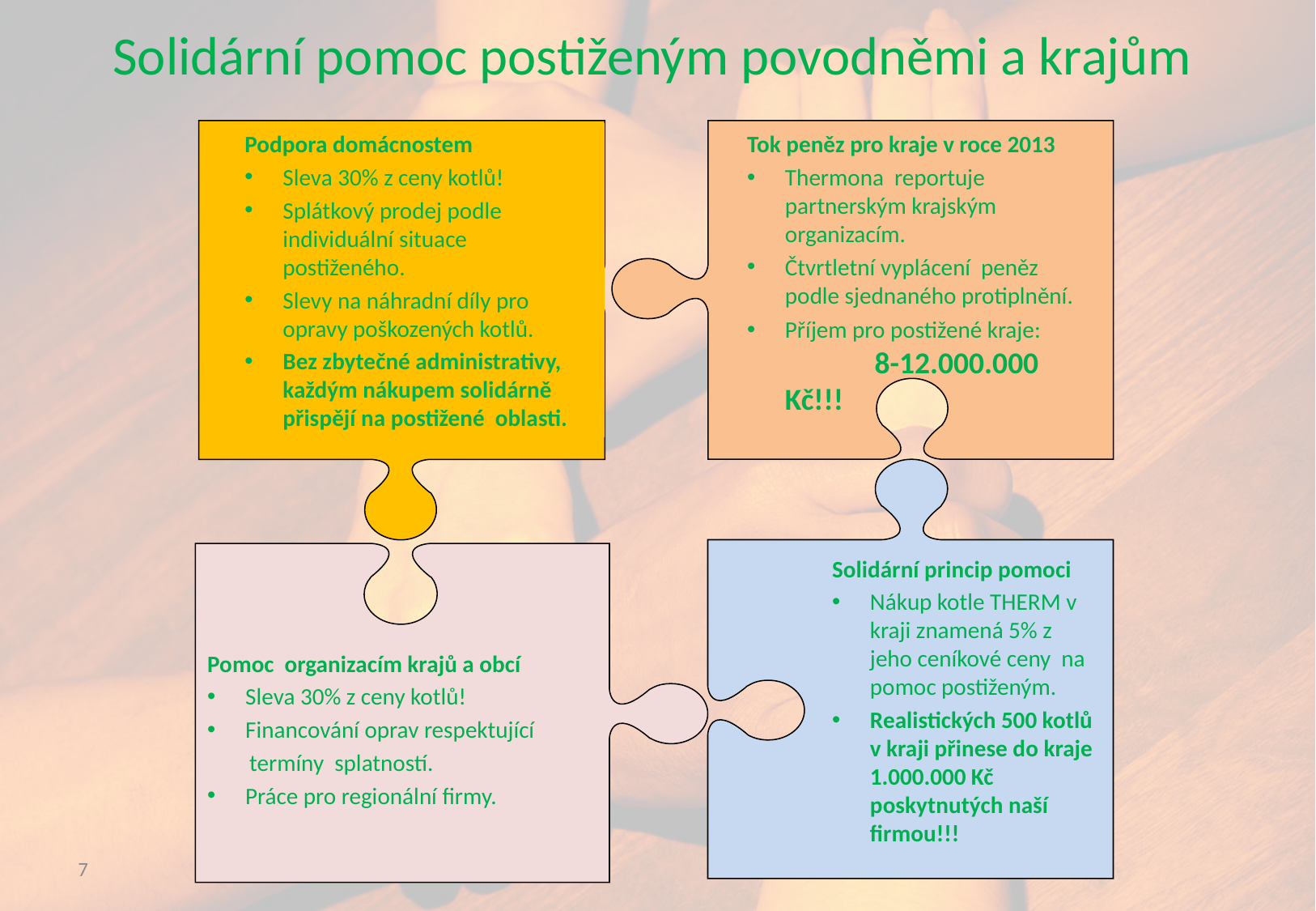

Solidární pomoc postiženým povodněmi a krajům

Podpora domácnostem
Sleva 30% z ceny kotlů!
Splátkový prodej podle individuální situace postiženého.
Slevy na náhradní díly pro opravy poškozených kotlů.
Bez zbytečné administrativy, každým nákupem solidárně přispějí na postižené  oblasti.
Tok peněz pro kraje v roce 2013
Thermona  reportuje   partnerským krajským organizacím.
Čtvrtletní vyplácení  peněz podle sjednaného protiplnění.
Příjem pro postižené kraje:                        8-12.000.000 Kč!!!

Pomoc  organizacím krajů a obcí
Sleva 30% z ceny kotlů!
Financování oprav respektující
        termíny  splatností.
Práce pro regionální firmy.

Solidární princip pomoci
Nákup kotle THERM v kraji znamená 5% z jeho ceníkové ceny  na pomoc postiženým.
Realistických 500 kotlů v kraji přinese do kraje 1.000.000 Kč poskytnutých naší firmou!!!
7